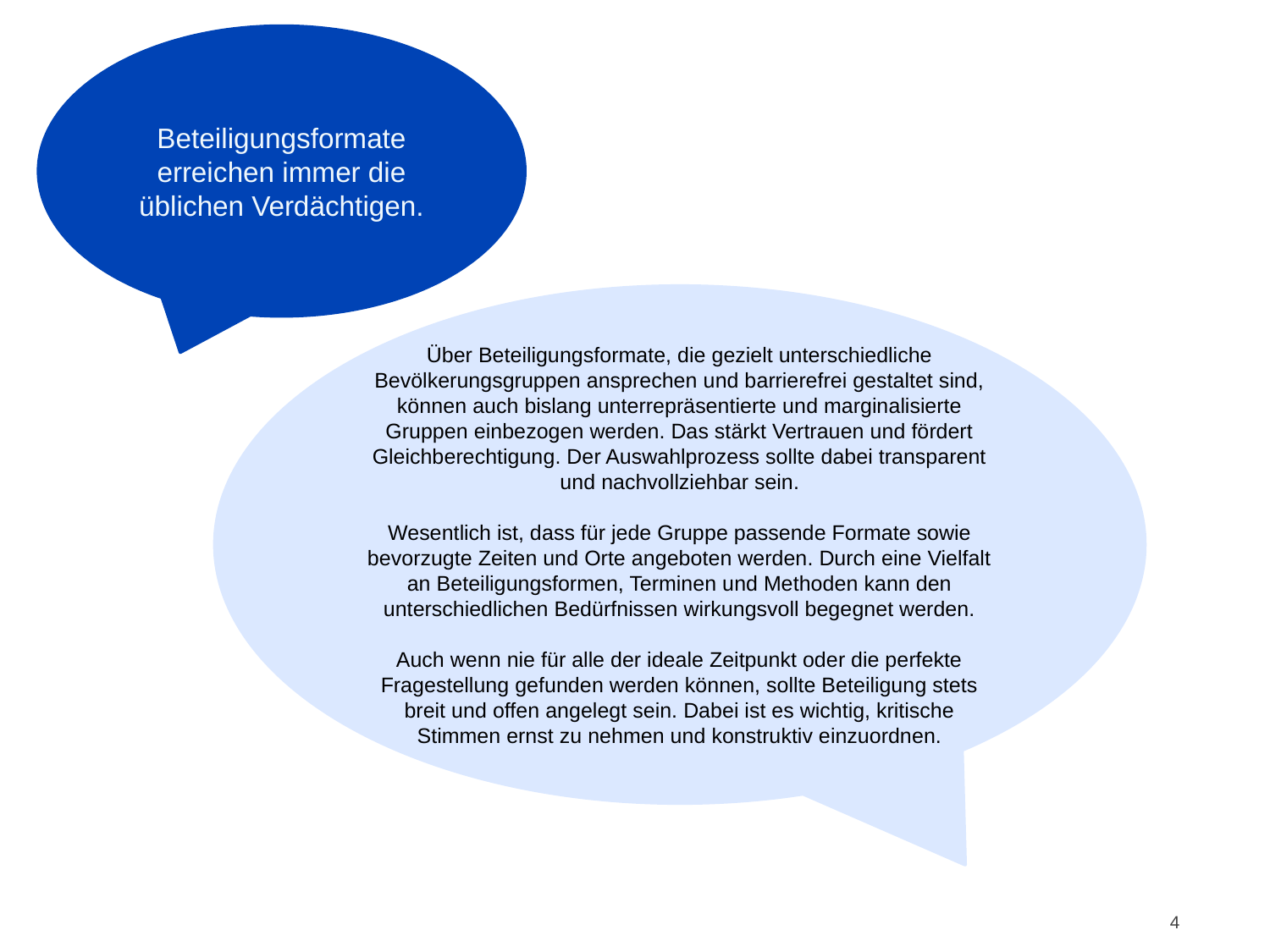

Beteiligungsformate erreichen immer die üblichen Verdächtigen.
# Argumente 4
Über Beteiligungsformate, die gezielt unterschiedliche Bevölkerungsgruppen ansprechen und barrierefrei gestaltet sind, können auch bislang unterrepräsentierte und marginalisierte Gruppen einbezogen werden. Das stärkt Vertrauen und fördert Gleichberechtigung. Der Auswahlprozess sollte dabei transparent und nachvollziehbar sein.

Wesentlich ist, dass für jede Gruppe passende Formate sowie bevorzugte Zeiten und Orte angeboten werden. Durch eine Vielfalt an Beteiligungsformen, Terminen und Methoden kann den unterschiedlichen Bedürfnissen wirkungsvoll begegnet werden.

Auch wenn nie für alle der ideale Zeitpunkt oder die perfekte Fragestellung gefunden werden können, sollte Beteiligung stets breit und offen angelegt sein. Dabei ist es wichtig, kritische Stimmen ernst zu nehmen und konstruktiv einzuordnen.